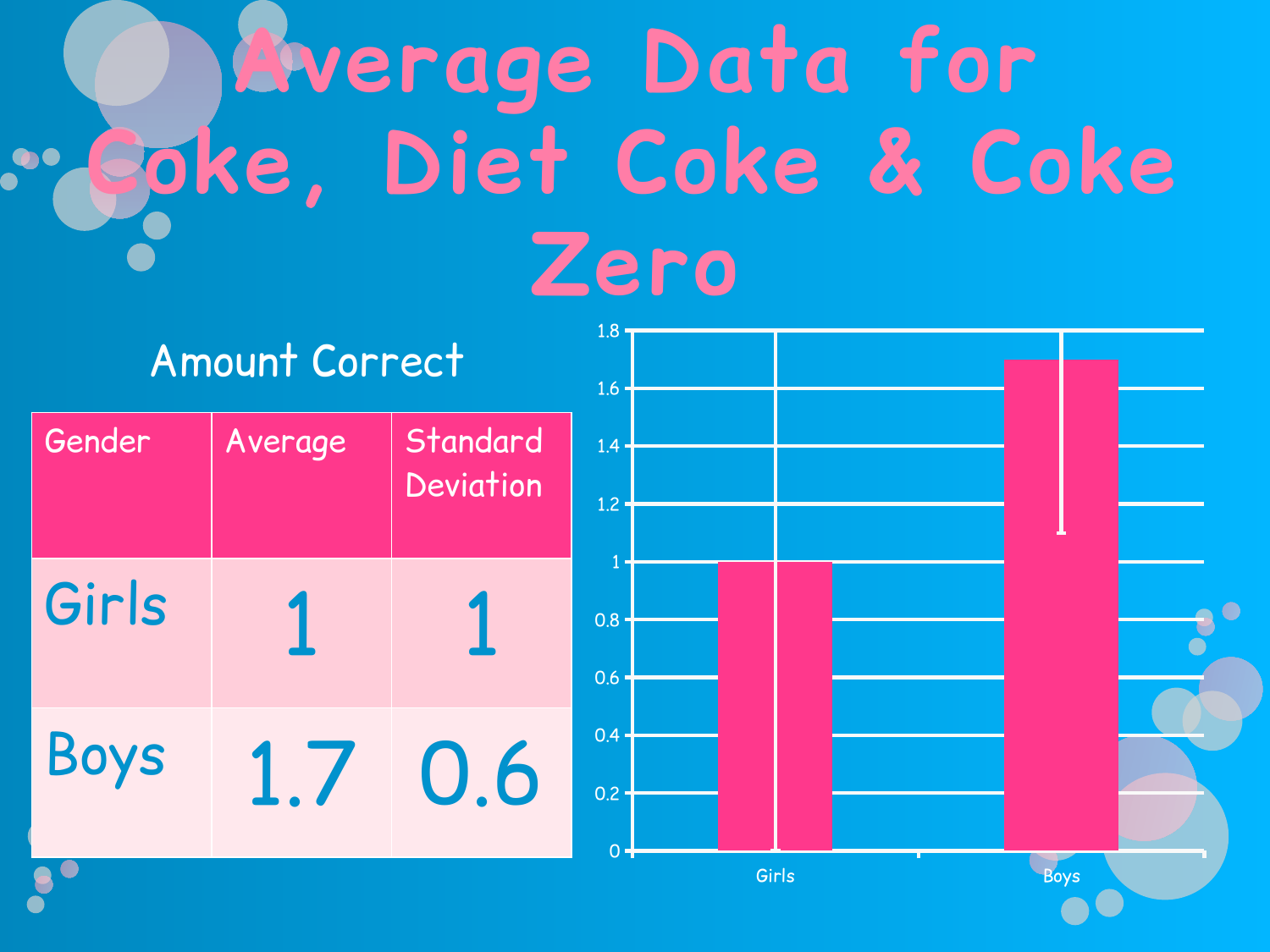

Average Data for
Coke, Diet Coke & Coke Zero

### Chart

| Category |  |
|---|---|
| Girls | 1.0 |
| Boys | 1.7 |
Amount Correct
| Gender | Average | Standard Deviation |
| --- | --- | --- |
| Girls | 1 | 1 |
| Boys | 1.7 | 0.6 |